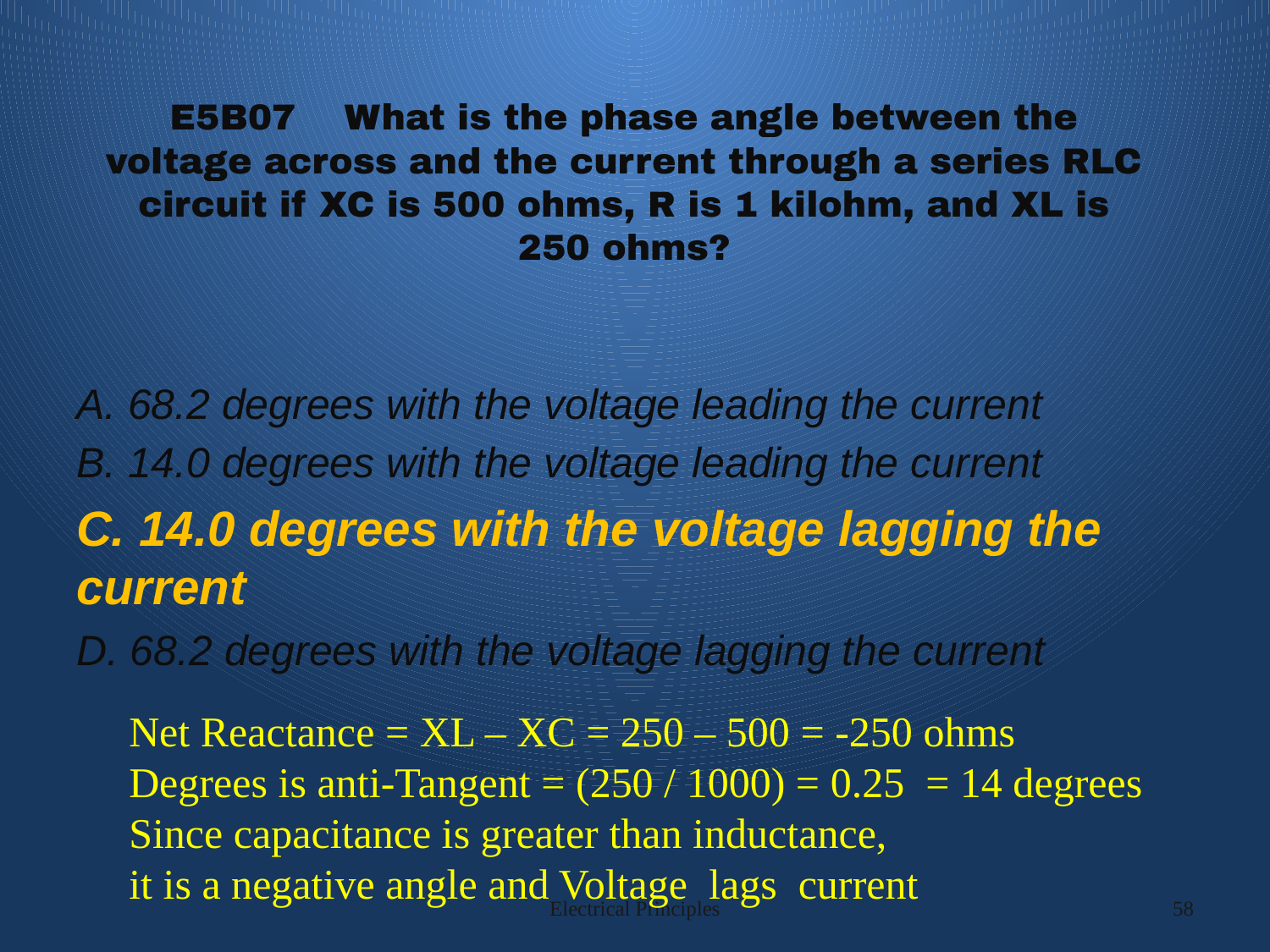

# E5B07    What is the phase angle between the voltage across and the current through a series RLC circuit if XC is 500 ohms, R is 1 kilohm, and XL is 250 ohms?
A. 68.2 degrees with the voltage leading the current
B. 14.0 degrees with the voltage leading the current
C. 14.0 degrees with the voltage lagging the current
D. 68.2 degrees with the voltage lagging the current
Net Reactance = XL – XC = 250 – 500 = -250 ohms
Degrees is anti-Tangent = (250 / 1000) = 0.25  = 14 degrees
Since capacitance is greater than inductance,
it is a negative angle and Voltage  lags  current
Electrical Principles
58